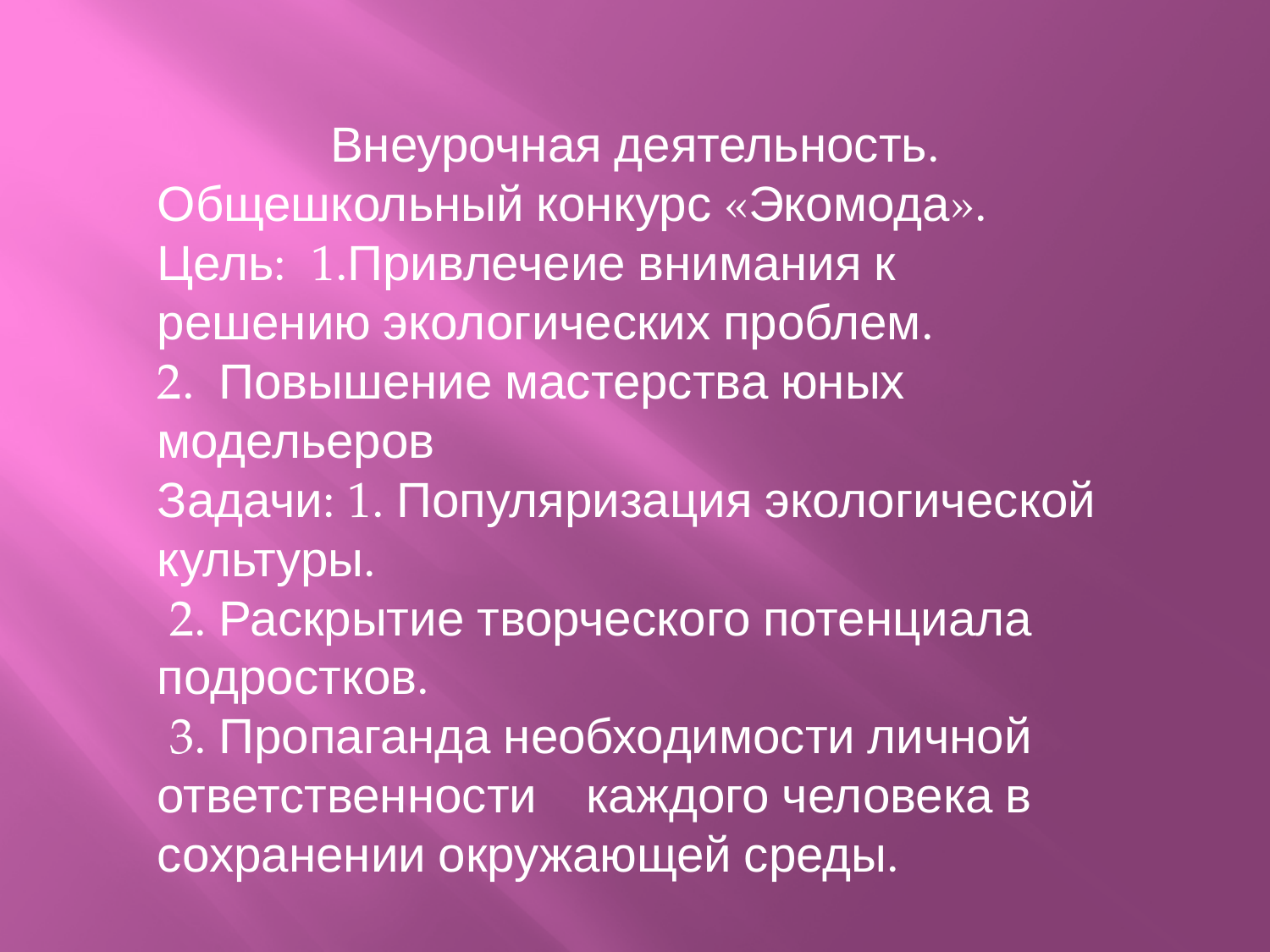

Внеурочная деятельность.
Общешкольный конкурс «Экомода».
Цель:  1.Привлечеие внимания к решению экологических проблем.
2.  Повышение мастерства юных модельеров
Задачи: 1. Популяризация экологической культуры.
 2. Раскрытие творческого потенциала подростков.
 3. Пропаганда необходимости личной ответственности    каждого человека в сохранении окружающей среды.